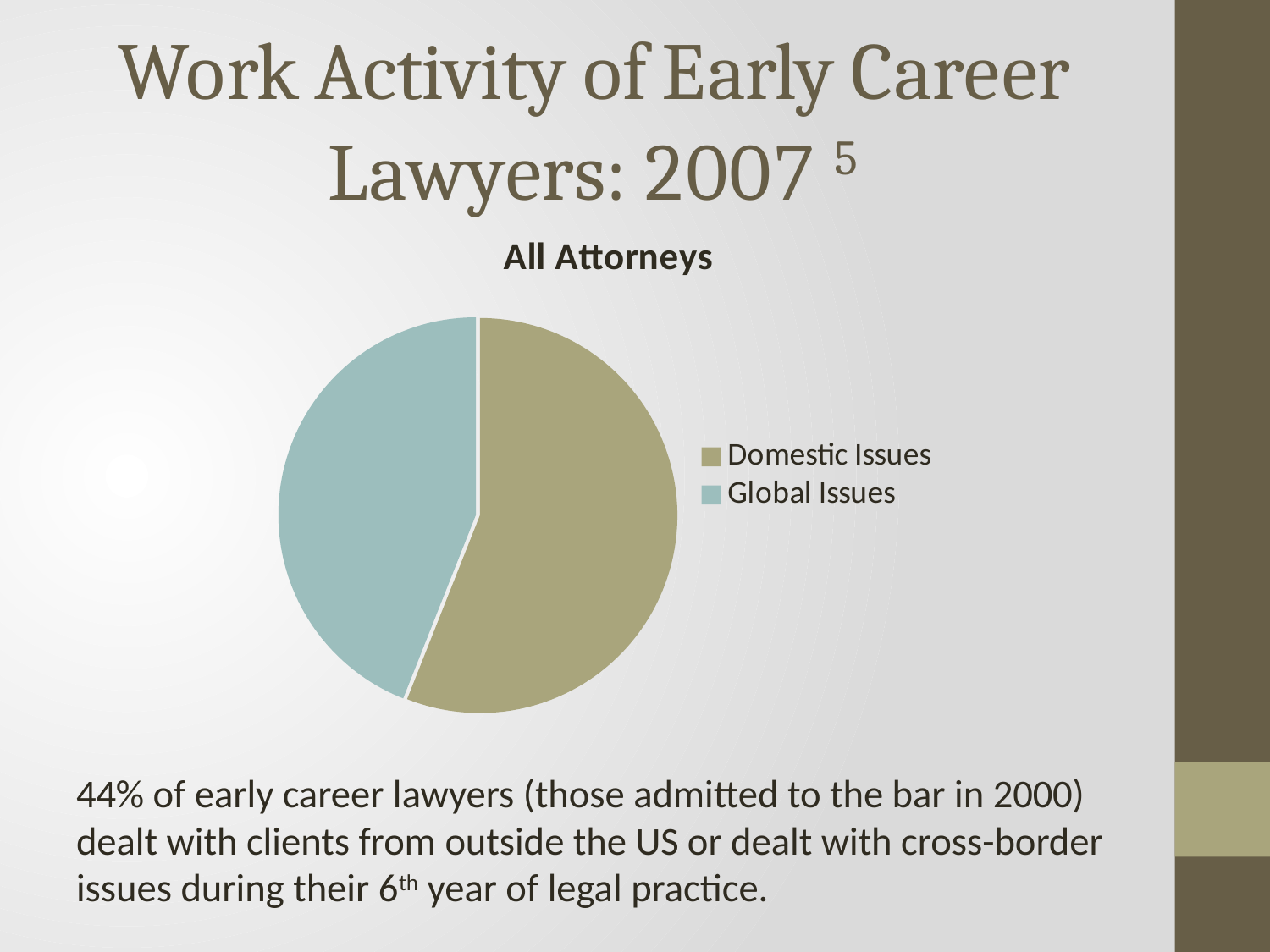

# Work Activity of Early Career Lawyers: 2007 5

### Chart:

| Category | All Attorneys |
|---|---|
| Domestic Issues | 56.0 |
| Global Issues | 44.0 |

44% of early career lawyers (those admitted to the bar in 2000) dealt with clients from outside the US or dealt with cross-border issues during their 6th year of legal practice.